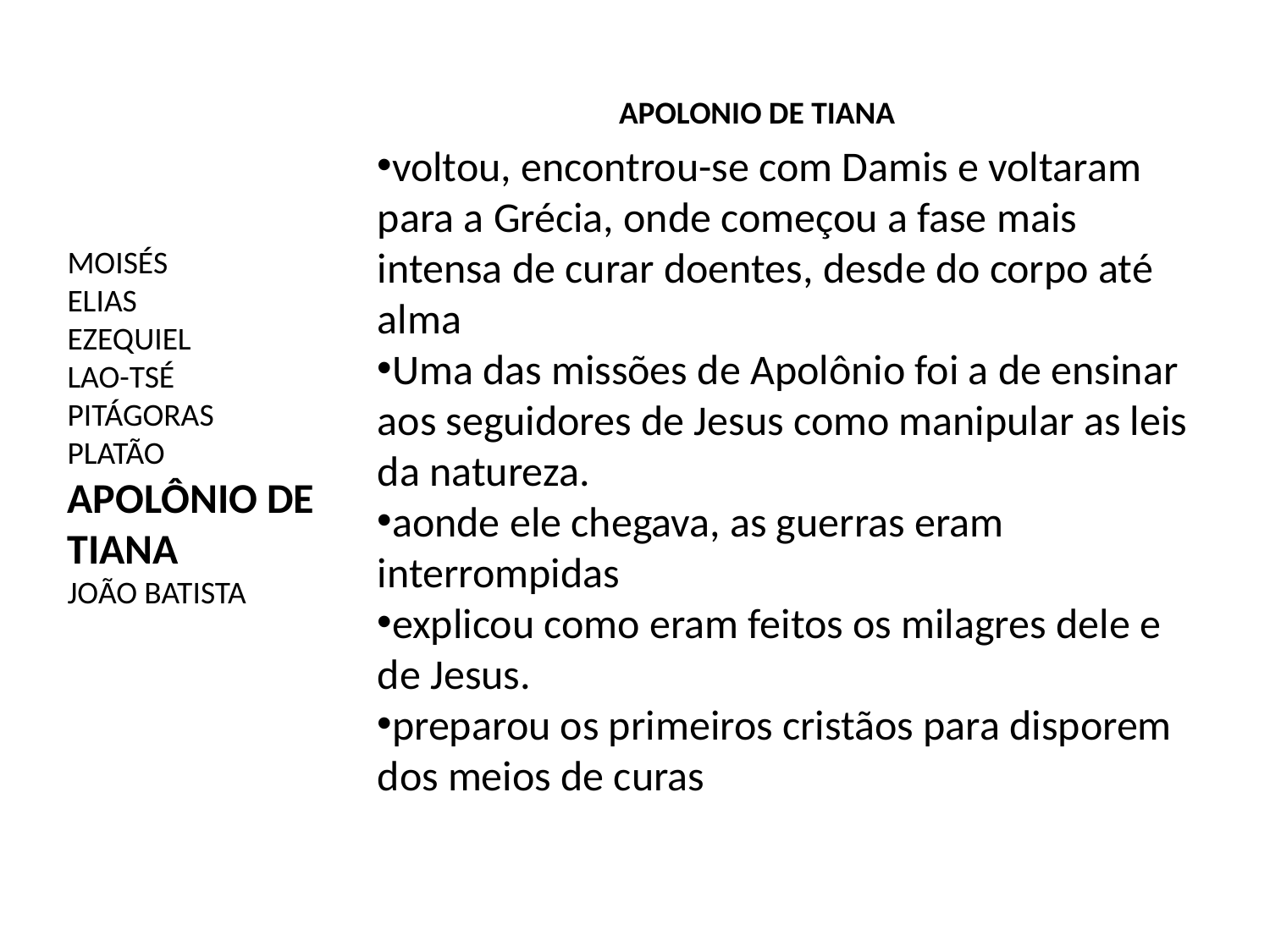

APOLONIO DE TIANA
voltou, encontrou-se com Damis e voltaram para a Grécia, onde começou a fase mais intensa de curar doentes, desde do corpo até alma
Uma das missões de Apolônio foi a de ensinar aos seguidores de Jesus como manipular as leis da natureza.
aonde ele chegava, as guerras eram interrompidas
explicou como eram feitos os milagres dele e de Jesus.
preparou os primeiros cristãos para disporem dos meios de curas
MOISÉS
ELIAS
EZEQUIEL
LAO-TSÉ
PITÁGORAS
PLATÃO
APOLÔNIO DE TIANA
JOÃO BATISTA